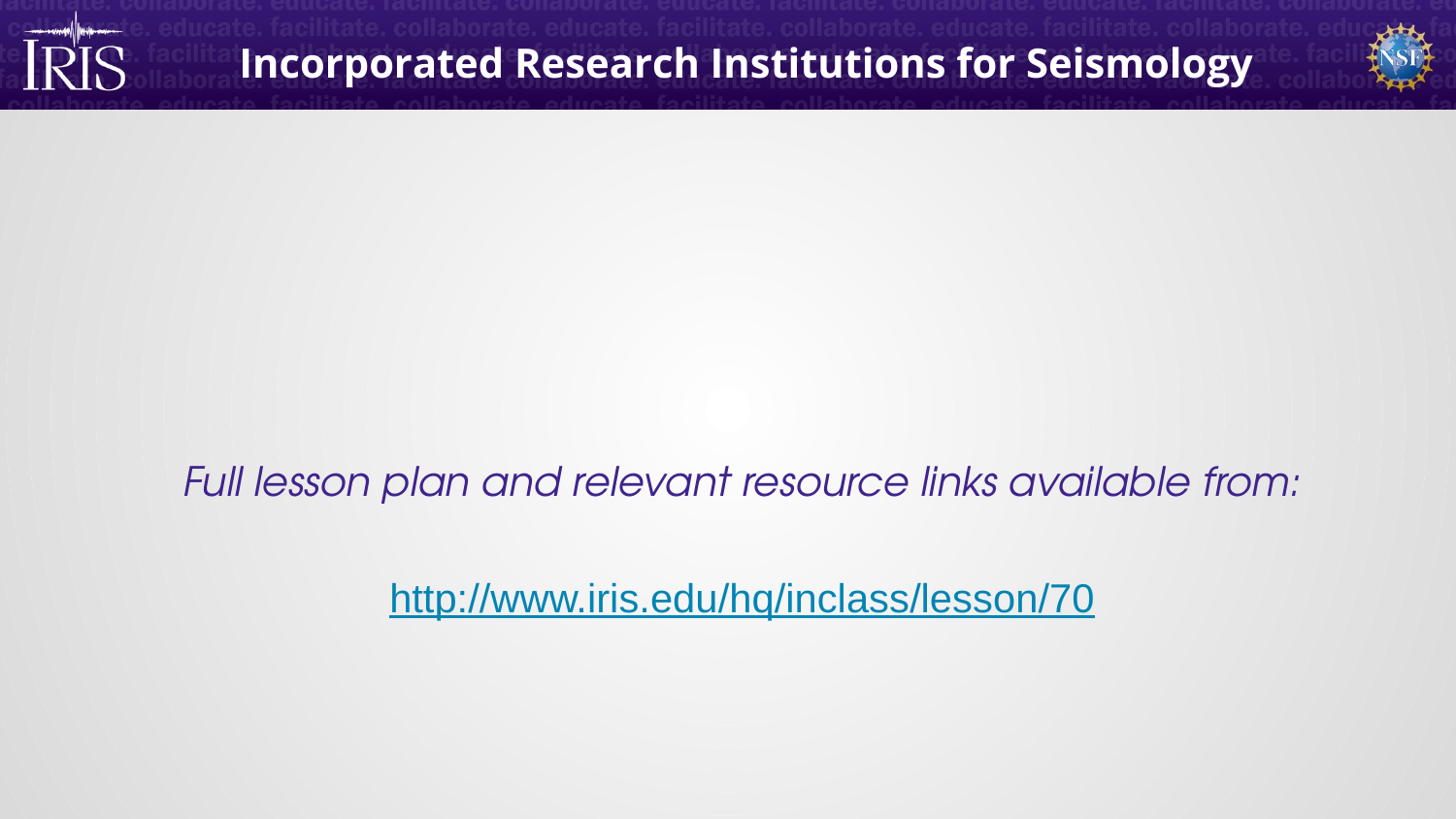

Incorporated Research Institutions for Seismology
# Full lesson plan and relevant resource links available from:
http://www.iris.edu/hq/inclass/lesson/70